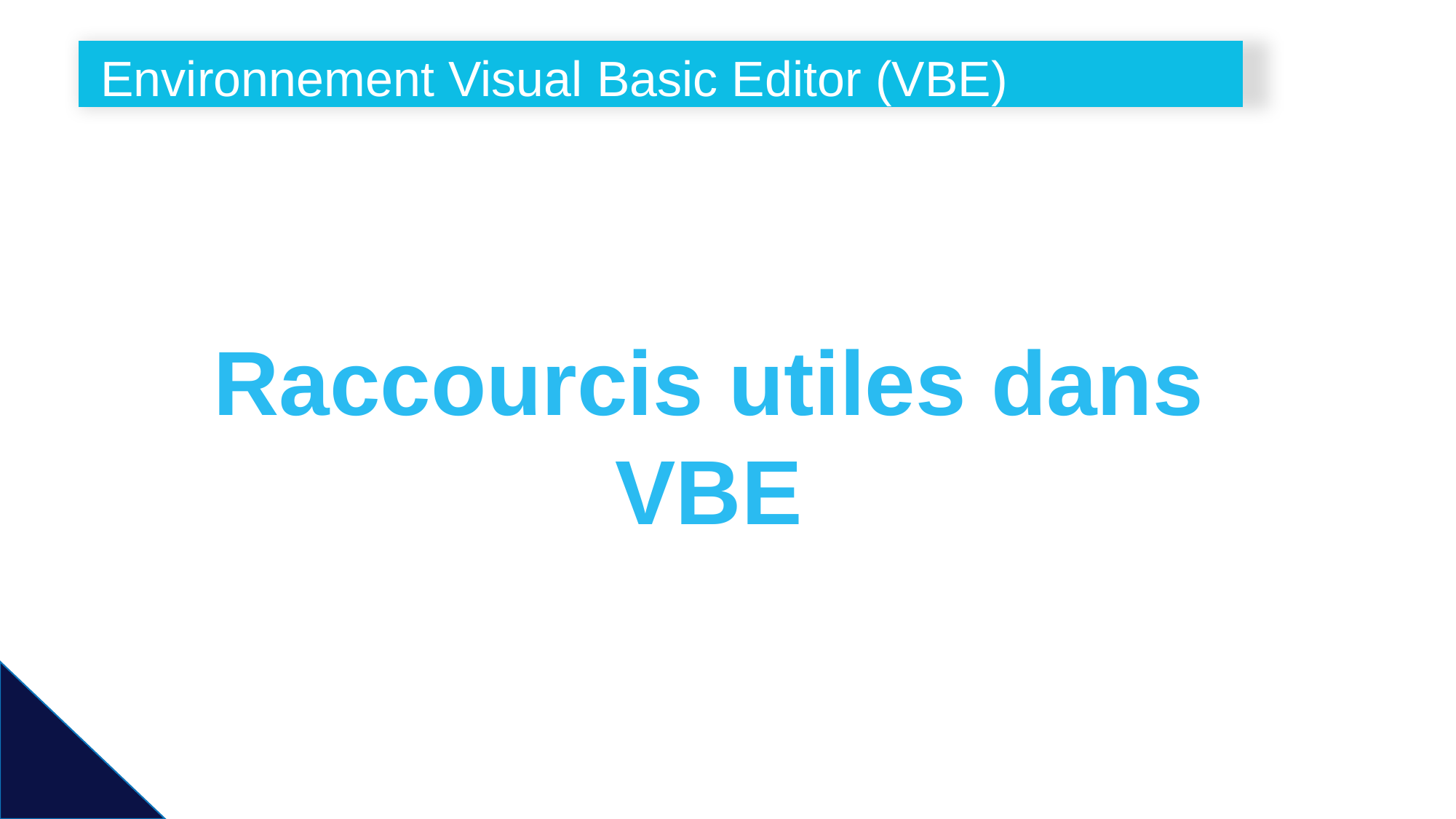

# Environnement Visual Basic Editor (VBE)
Raccourcis utiles dans VBE